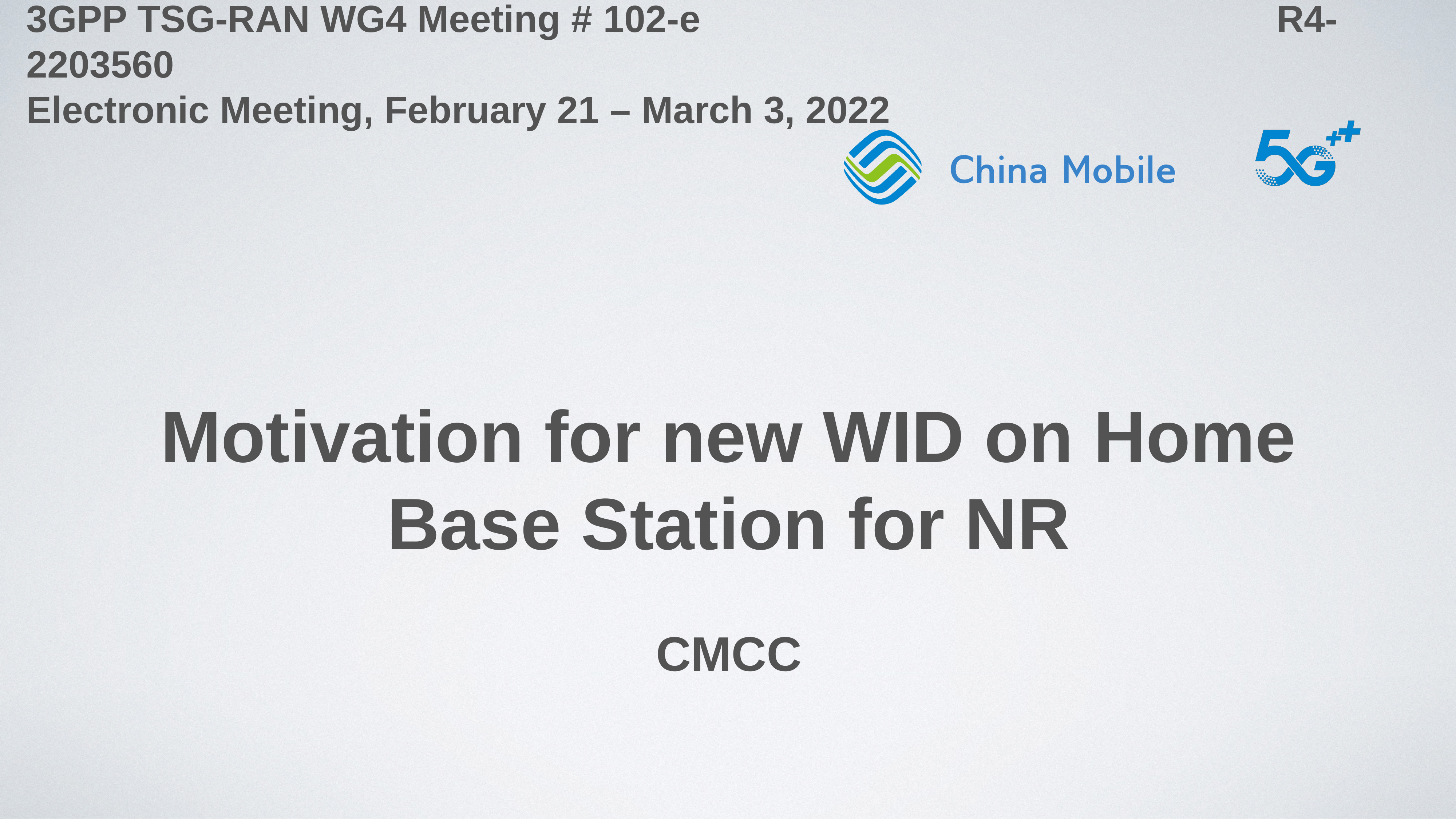

3GPP TSG-RAN WG4 Meeting # 102-e			                                         R4-2203560
Electronic Meeting, February 21 – March 3, 2022

Motivation for new WID on Home Base Station for NR

CMCC